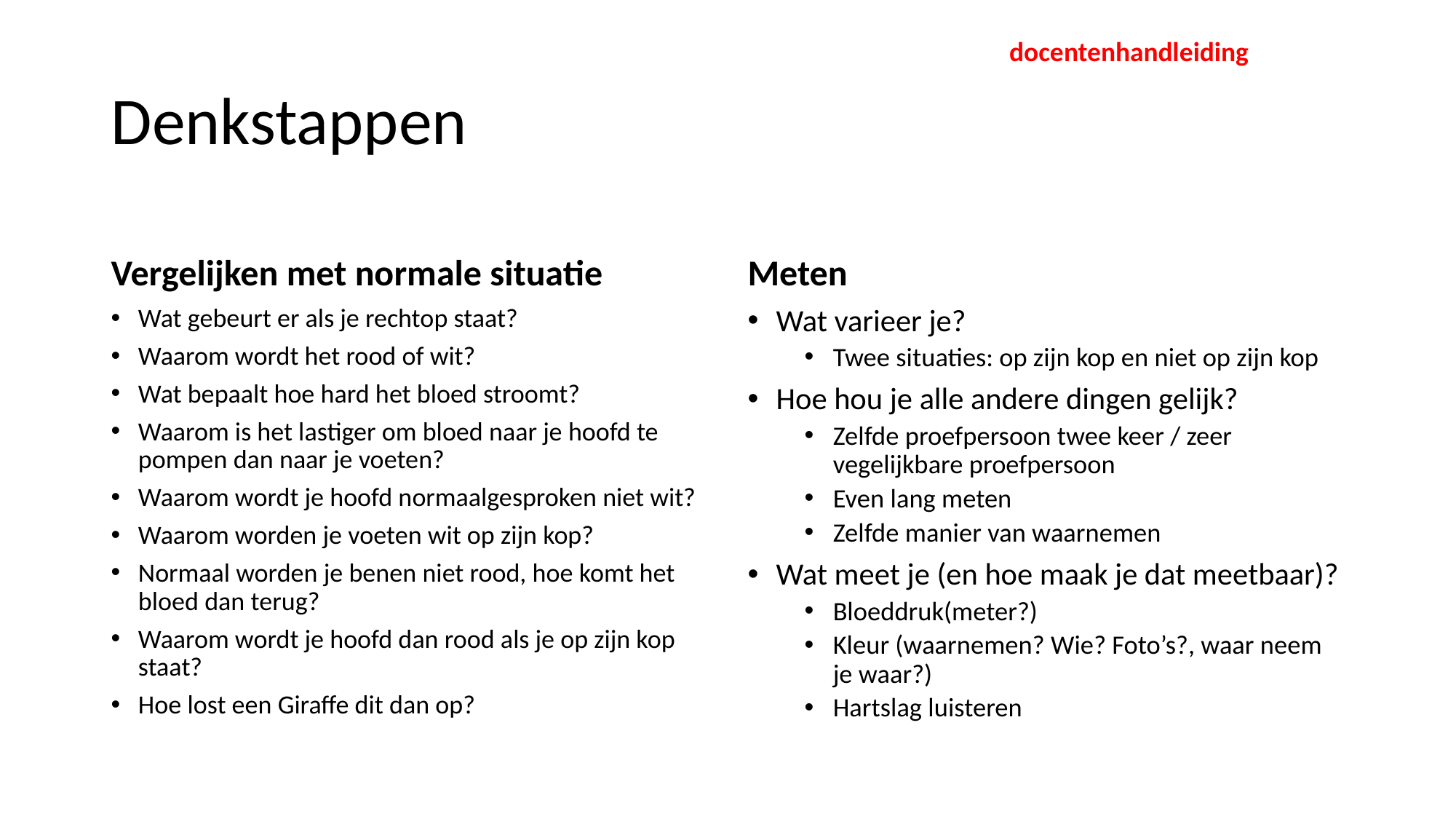

docentenhandleiding
# Denkstappen
Vergelijken met normale situatie
Meten
Wat gebeurt er als je rechtop staat?
Waarom wordt het rood of wit?
Wat bepaalt hoe hard het bloed stroomt?
Waarom is het lastiger om bloed naar je hoofd te pompen dan naar je voeten?
Waarom wordt je hoofd normaalgesproken niet wit?
Waarom worden je voeten wit op zijn kop?
Normaal worden je benen niet rood, hoe komt het bloed dan terug?
Waarom wordt je hoofd dan rood als je op zijn kop staat?
Hoe lost een Giraffe dit dan op?
Wat varieer je?
Twee situaties: op zijn kop en niet op zijn kop
Hoe hou je alle andere dingen gelijk?
Zelfde proefpersoon twee keer / zeer vegelijkbare proefpersoon
Even lang meten
Zelfde manier van waarnemen
Wat meet je (en hoe maak je dat meetbaar)?
Bloeddruk(meter?)
Kleur (waarnemen? Wie? Foto’s?, waar neem je waar?)
Hartslag luisteren